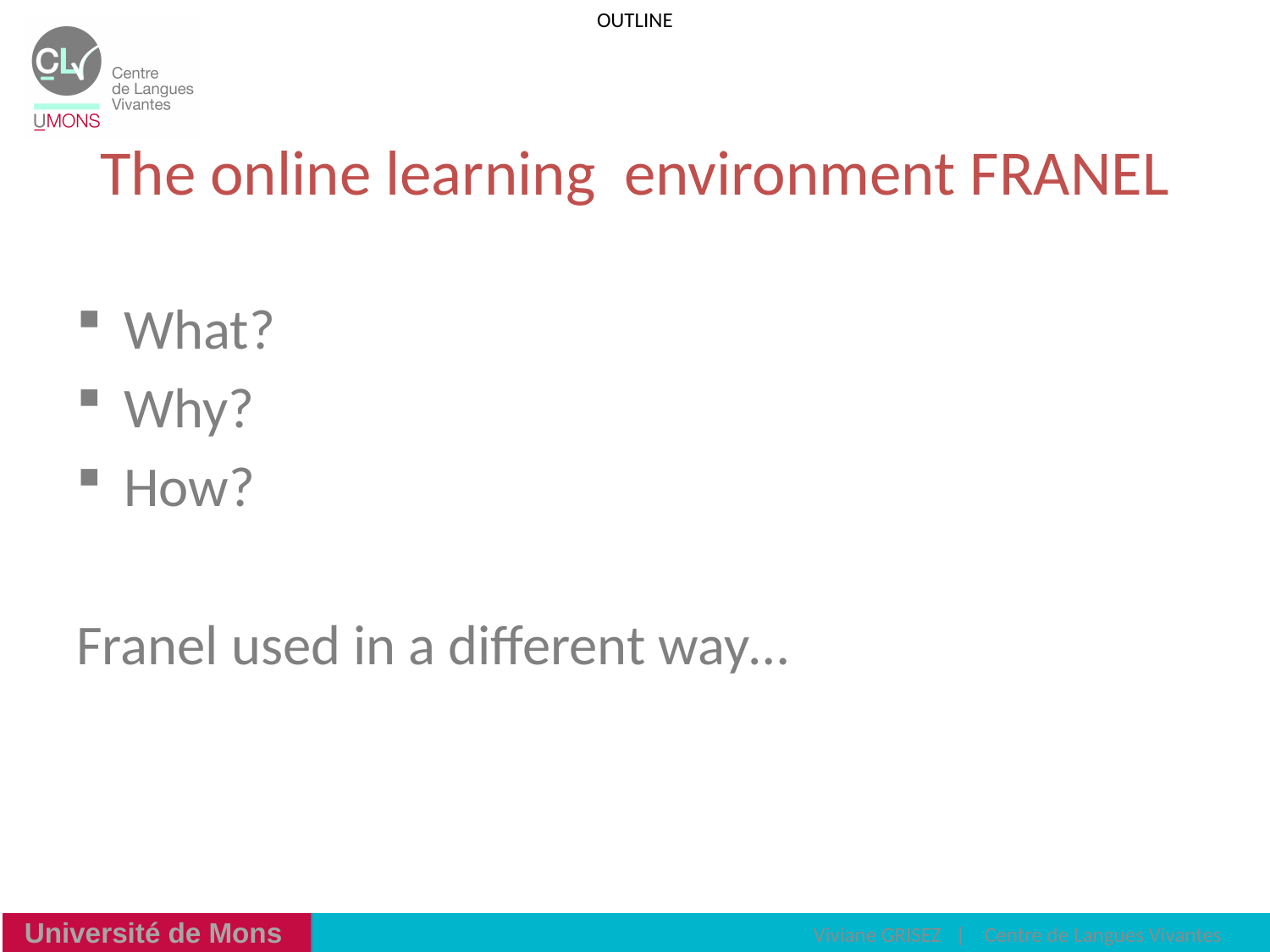

OUTLINE
# The online learning  environment FRANEL
What?
Why?
How?

Franel used in a different way…
 Viviane GRISEZ   |    Centre de Langues Vivantes